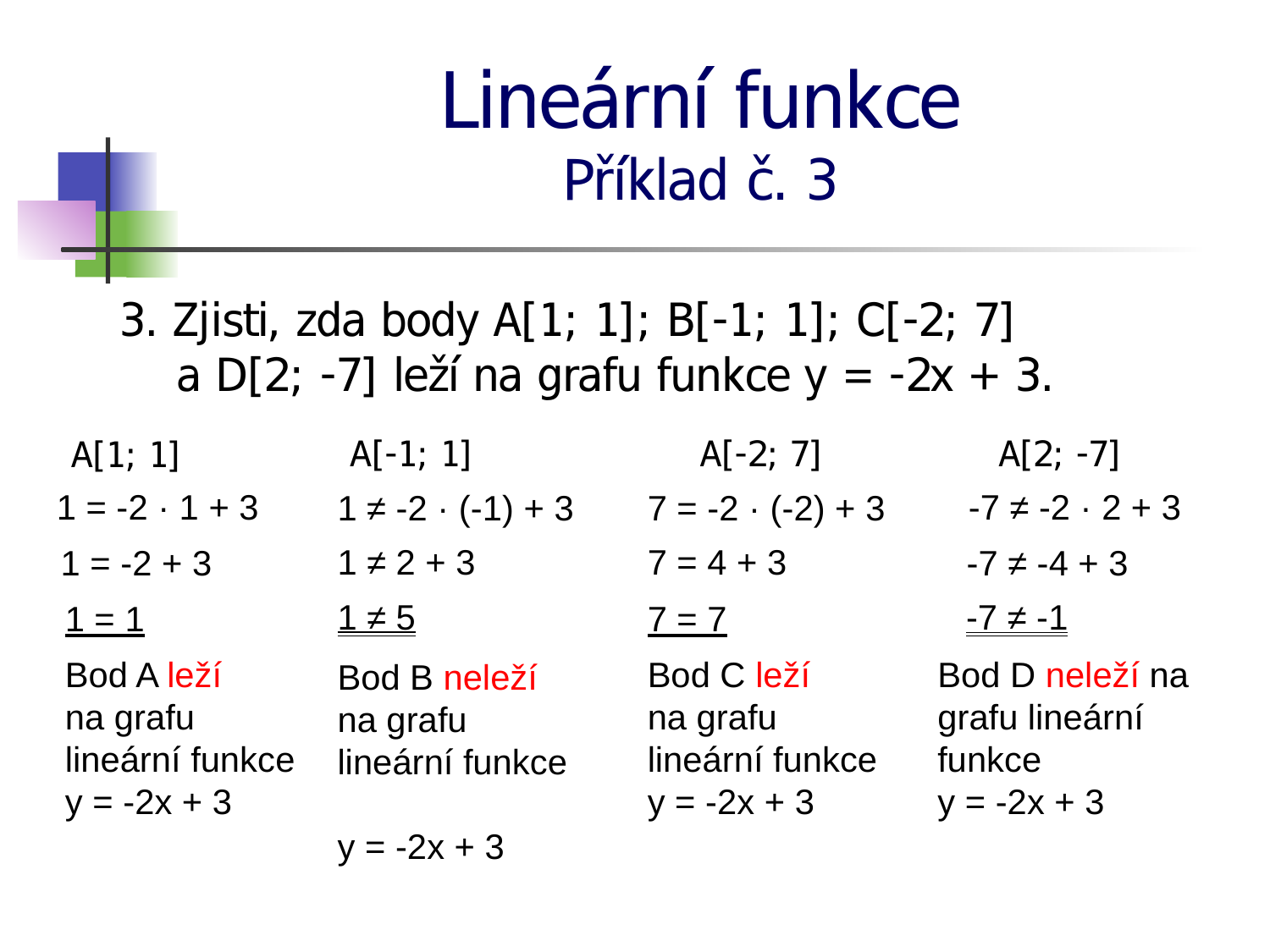

# Lineární funkce Příklad č. 3
3. Zjisti, zda body A[1; 1]; B[-1; 1]; C[-2; 7]
    a D[2; -7] leží na grafu funkce y = -2x + 3.
A[2; -7]
A[-2; 7]
A[-1; 1]
A[1; 1]
1 = -2 · 1 + 3
-7 ≠ -2 · 2 + 3
1 ≠ -2 · (-1) + 3
7 = -2 · (-2) + 3
7 = 4 + 3
1 ≠ 2 + 3
1 = -2 + 3
-7 ≠ -4 + 3
1 ≠ 5
-7 ≠ -1
1 = 1
7 = 7
Bod A leží      na grafu lineární funkce
y = -2x + 3
Bod C leží      na grafu lineární funkce
y = -2x + 3
Bod D neleží na grafu lineární funkce
y = -2x + 3
Bod B neleží na grafu lineární funkce
y = -2x + 3